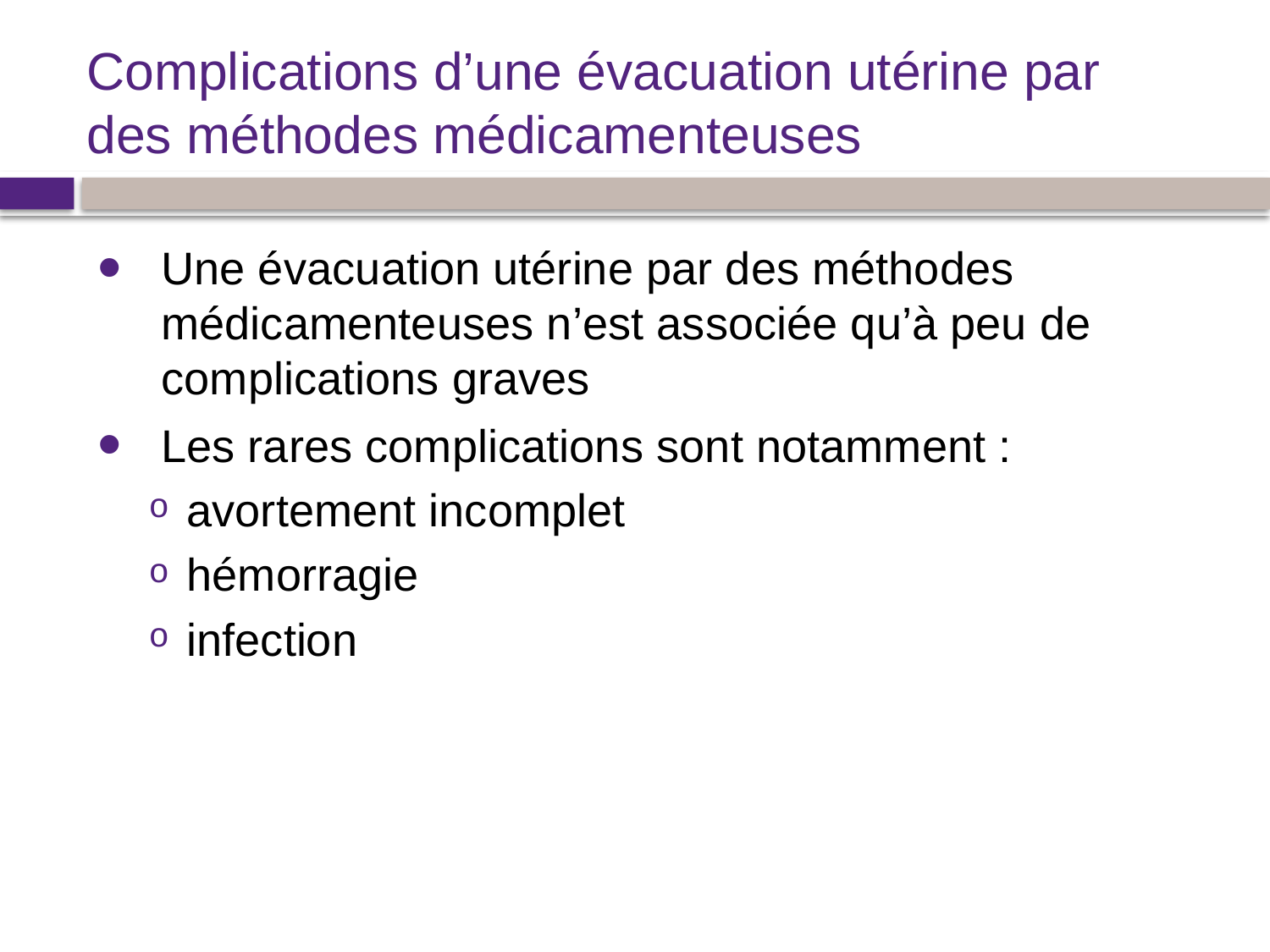

# Complications d’une évacuation utérine par des méthodes médicamenteuses
Une évacuation utérine par des méthodes médicamenteuses n’est associée qu’à peu de complications graves
Les rares complications sont notamment :
avortement incomplet
hémorragie
infection